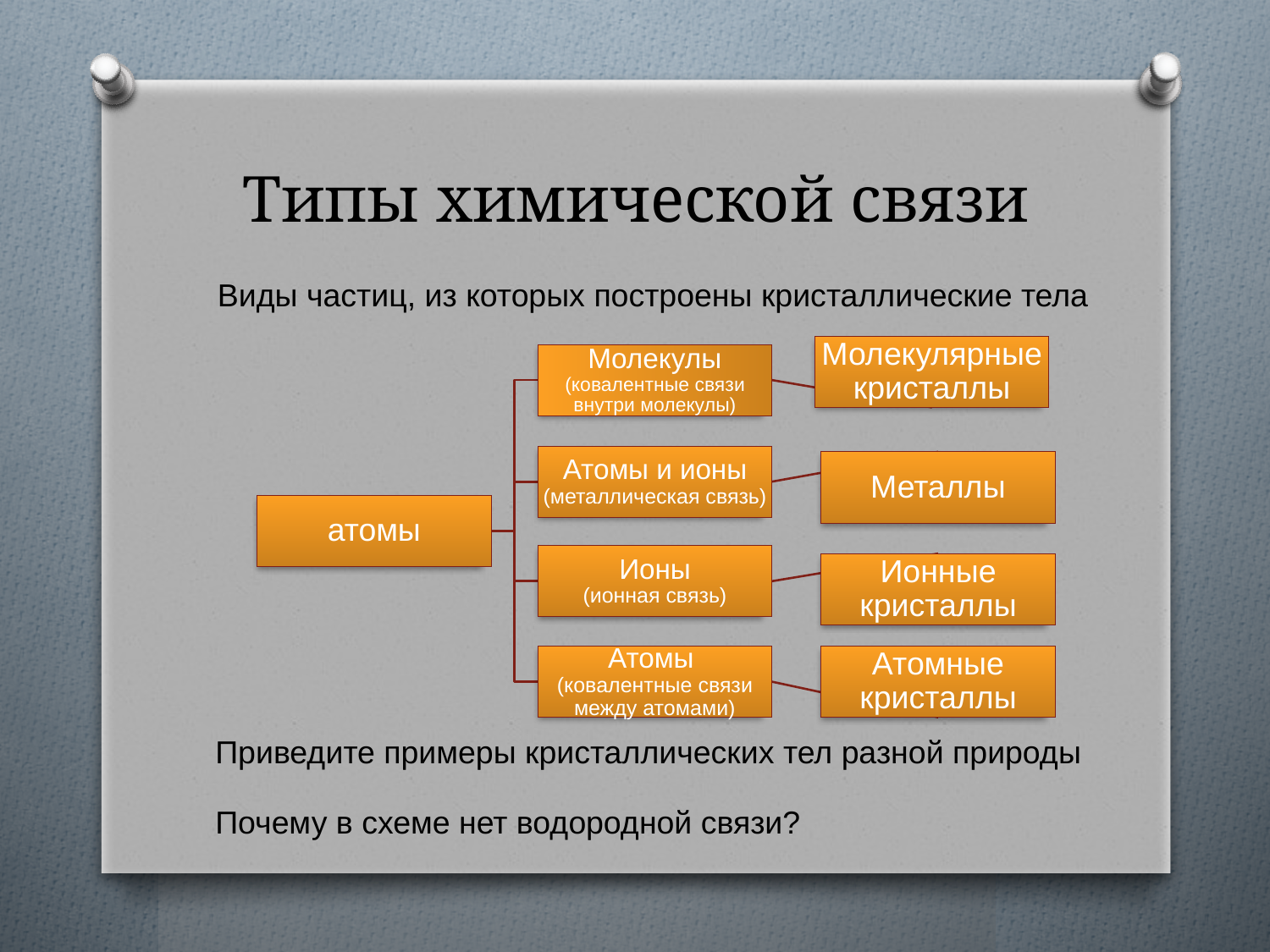

# Типы химической связи
Виды частиц, из которых построены кристаллические тела
атомы
Молекулы
(ковалентные связи внутри молекулы)
Молекулярные кристаллы
Атомы и ионы
(металлическая связь)
Металлы
Ионы
(ионная связь)
Ионные кристаллы
Атомы
(ковалентные связи между атомами)
Атомные кристаллы
Приведите примеры кристаллических тел разной природы
Почему в схеме нет водородной связи?